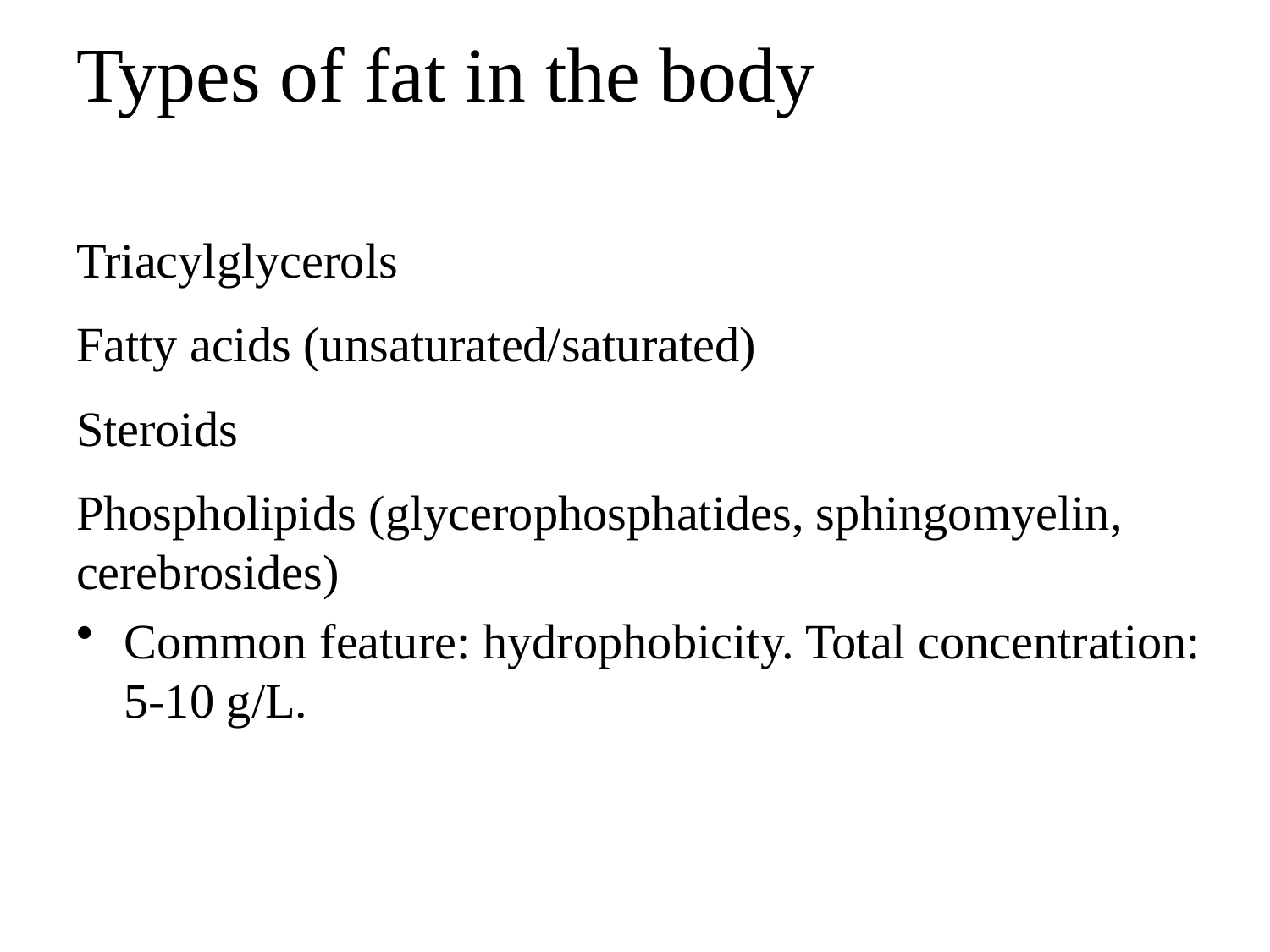

# Types of fat in the body

Triacylglycerols
Fatty acids (unsaturated/saturated)
Steroids
Phospholipids (glycerophosphatides, sphingomyelin, cerebrosides)
Common feature: hydrophobicity. Total concentration: 5-10 g/L.